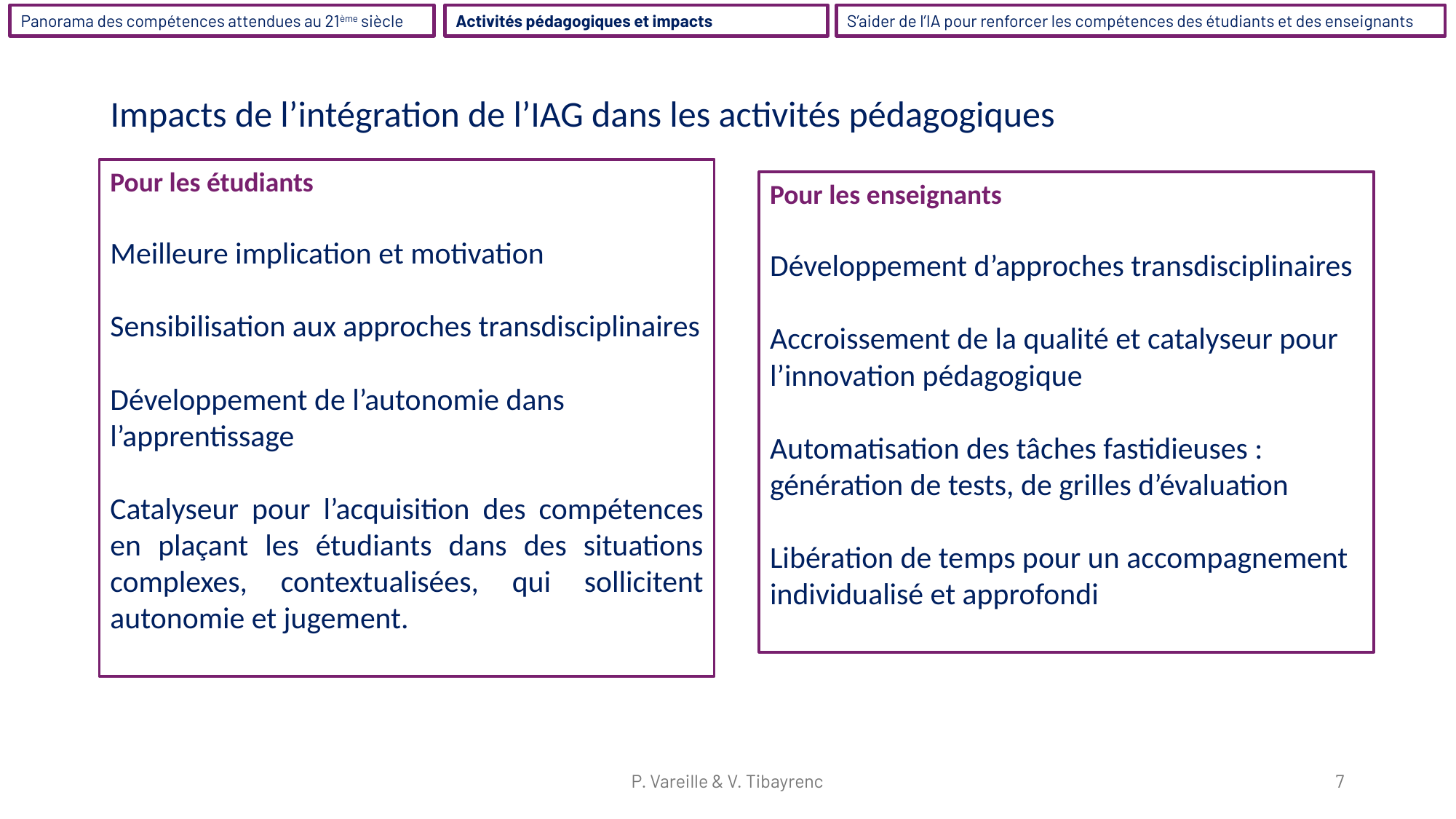

Panorama des compétences attendues au 21ème siècle
Activités pédagogiques et impacts
S’aider de l’IA pour renforcer les compétences des étudiants et des enseignants
# Impacts de l’intégration de l’IAG dans les activités pédagogiques
Pour les étudiants

Meilleure implication et motivation

Sensibilisation aux approches transdisciplinaires

Développement de l’autonomie dans l’apprentissage

Catalyseur pour l’acquisition des compétences en plaçant les étudiants dans des situations complexes, contextualisées, qui sollicitent autonomie et jugement.

Pour les enseignants

Développement d’approches transdisciplinaires

Accroissement de la qualité et catalyseur pour l’innovation pédagogique

Automatisation des tâches fastidieuses : génération de tests, de grilles d’évaluation

Libération de temps pour un accompagnement individualisé et approfondi

P. Vareille & V. Tibayrenc
7